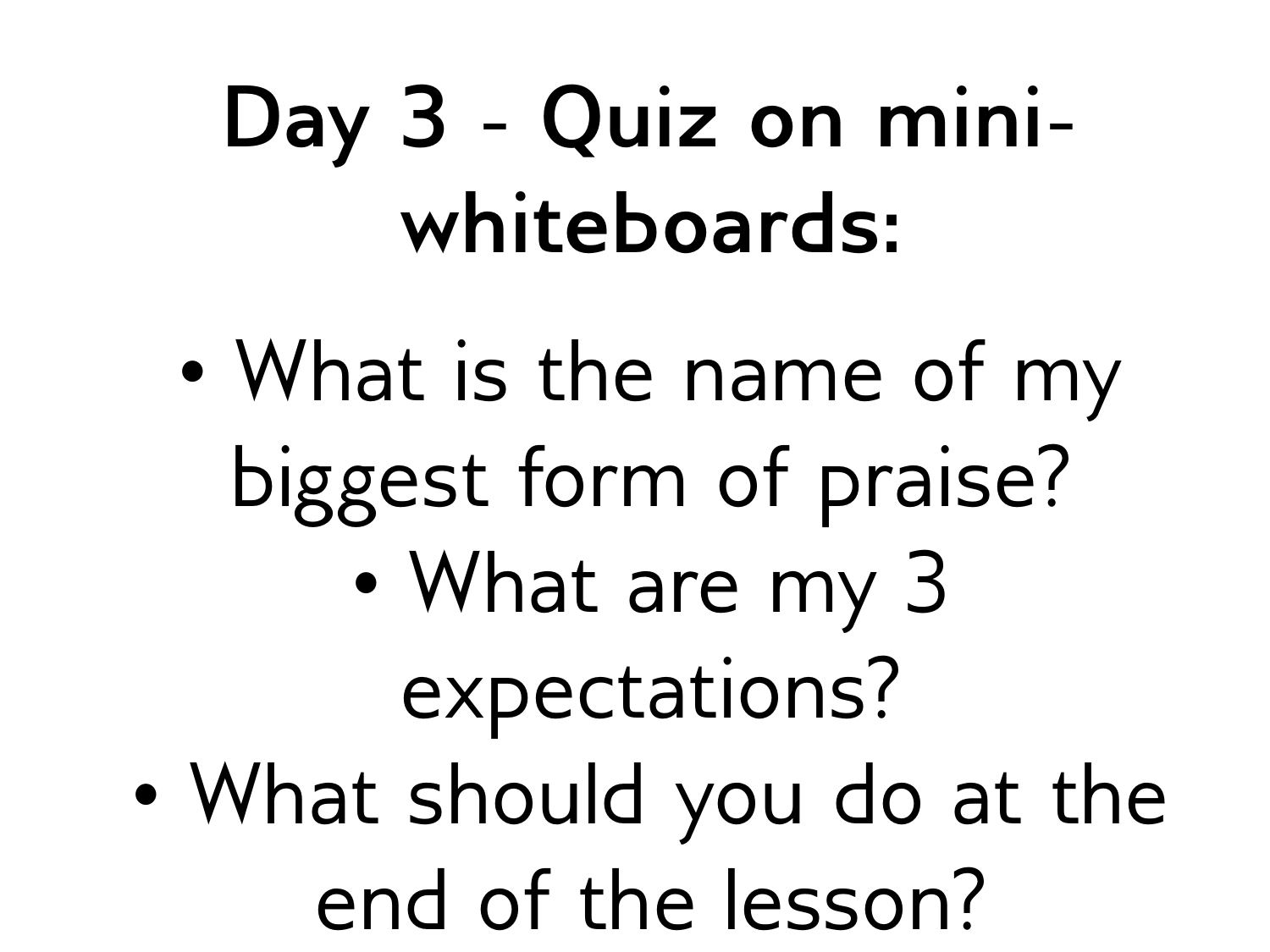

Day 3 - Quiz on mini-whiteboards:

• What is the name of my biggest form of praise?
• What are my 3 expectations?
• What should you do at the end of the lesson?